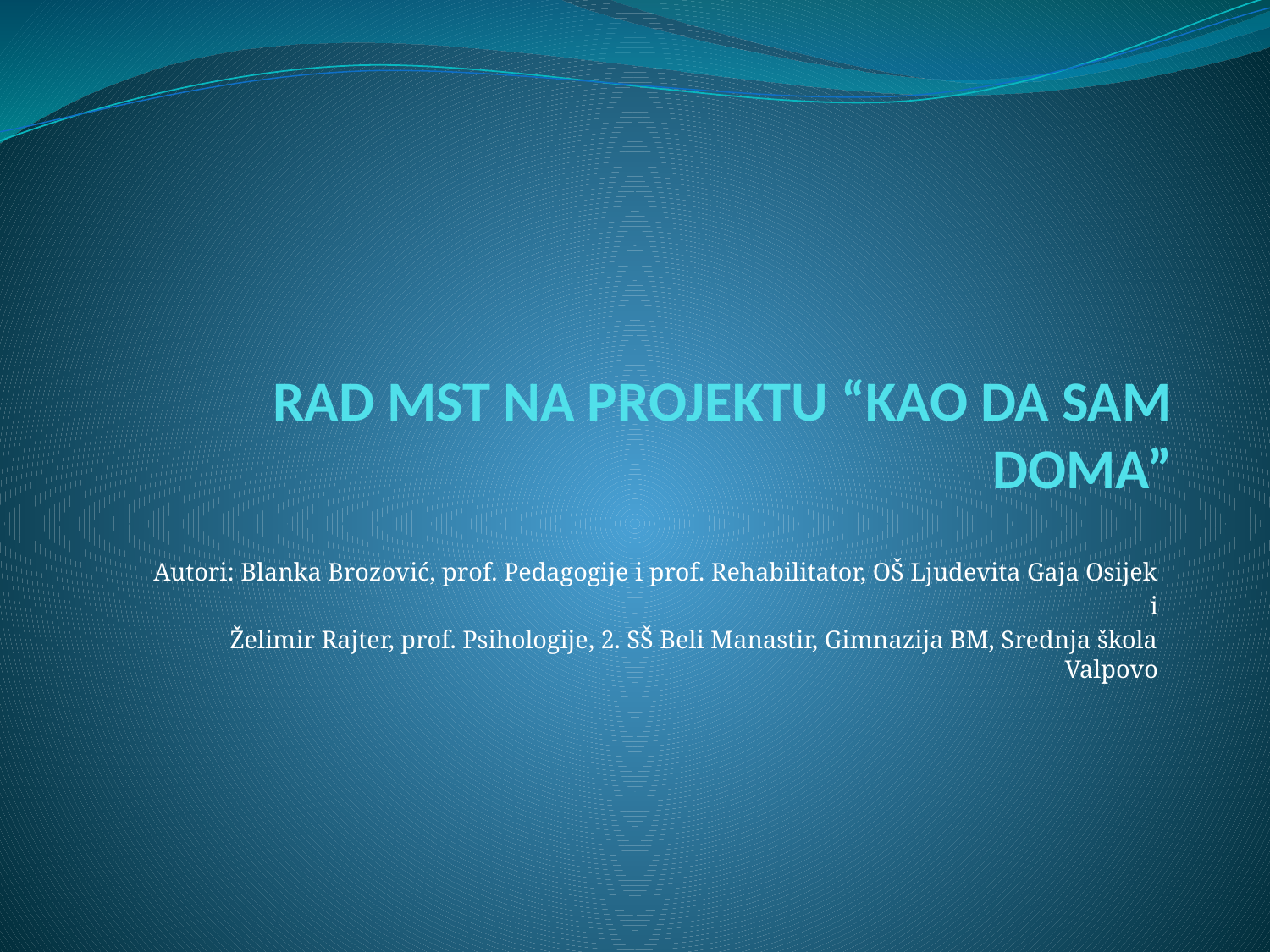

# RAD MST NA PROJEKTU “KAO DA SAM DOMA”

Autori: Blanka Brozović, prof. Pedagogije i prof. Rehabilitator, OŠ Ljudevita Gaja Osijek
i
               Želimir Rajter, prof. Psihologije, 2. SŠ Beli Manastir, Gimnazija BM, Srednja škola Valpovo